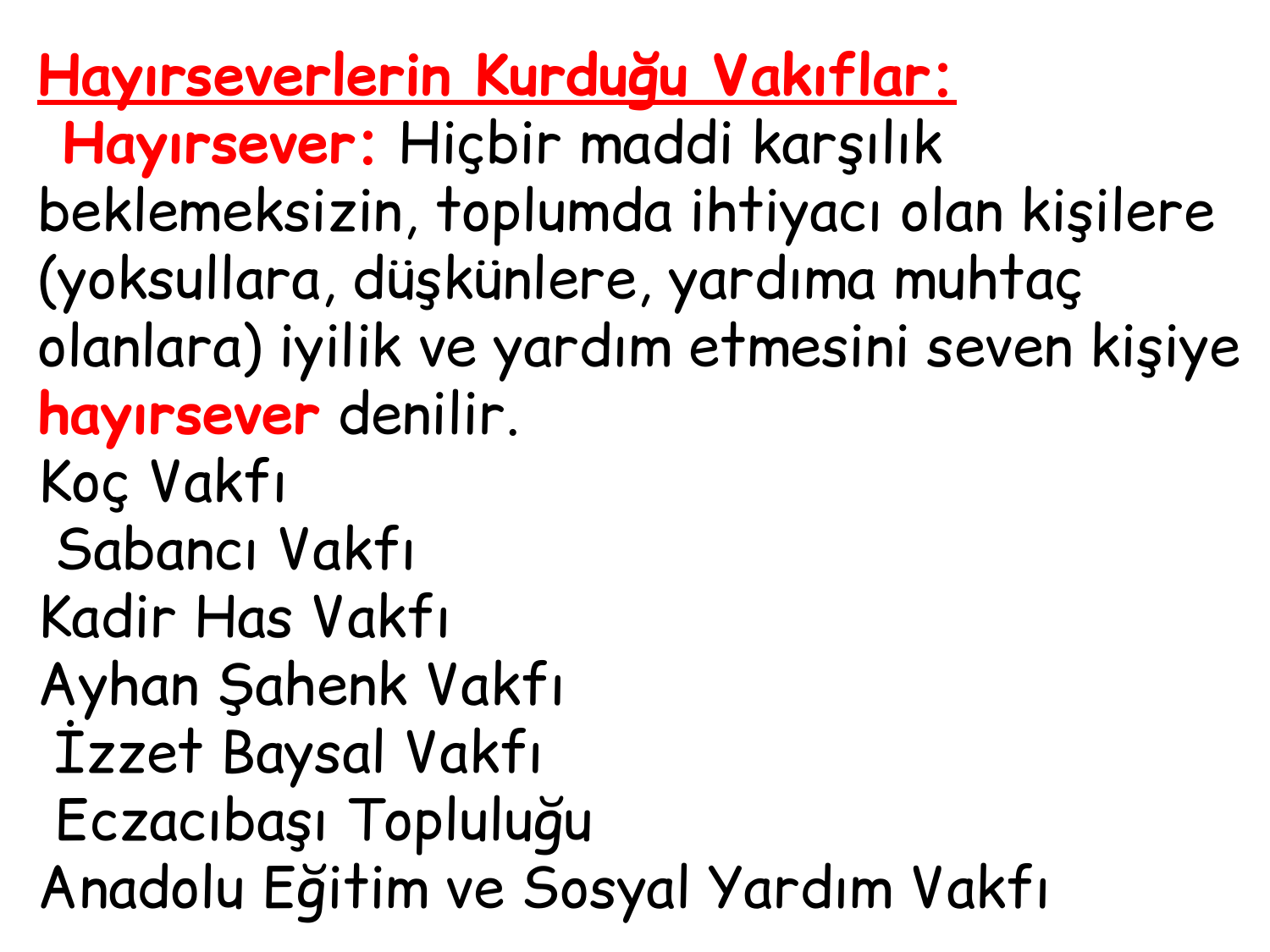

Hayırseverlerin Kurduğu Vakıflar:
 Hayırsever: Hiçbir maddi karşılık beklemeksizin, toplumda ihtiyacı olan kişilere (yoksullara, düşkünlere, yardıma muhtaç olanlara) iyilik ve yardım etmesini seven kişiye hayırsever denilir.
Koç Vakfı
 Sabancı Vakfı
Kadir Has Vakfı
Ayhan Şahenk Vakfı
 İzzet Baysal Vakfı
 Eczacıbaşı Topluluğu
Anadolu Eğitim ve Sosyal Yardım Vakfı